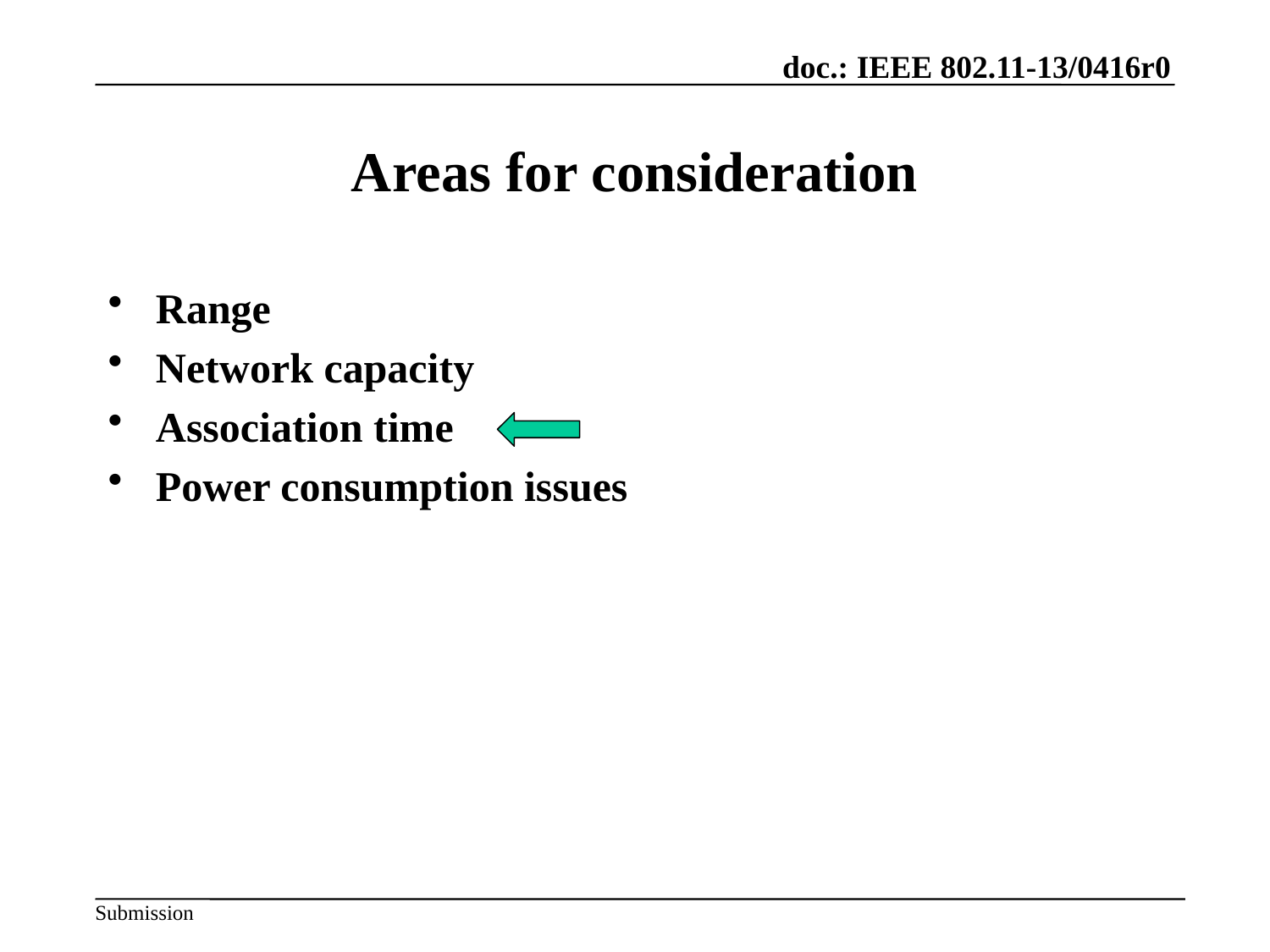

# Areas for consideration
Range
Network capacity
Association time
Power consumption issues